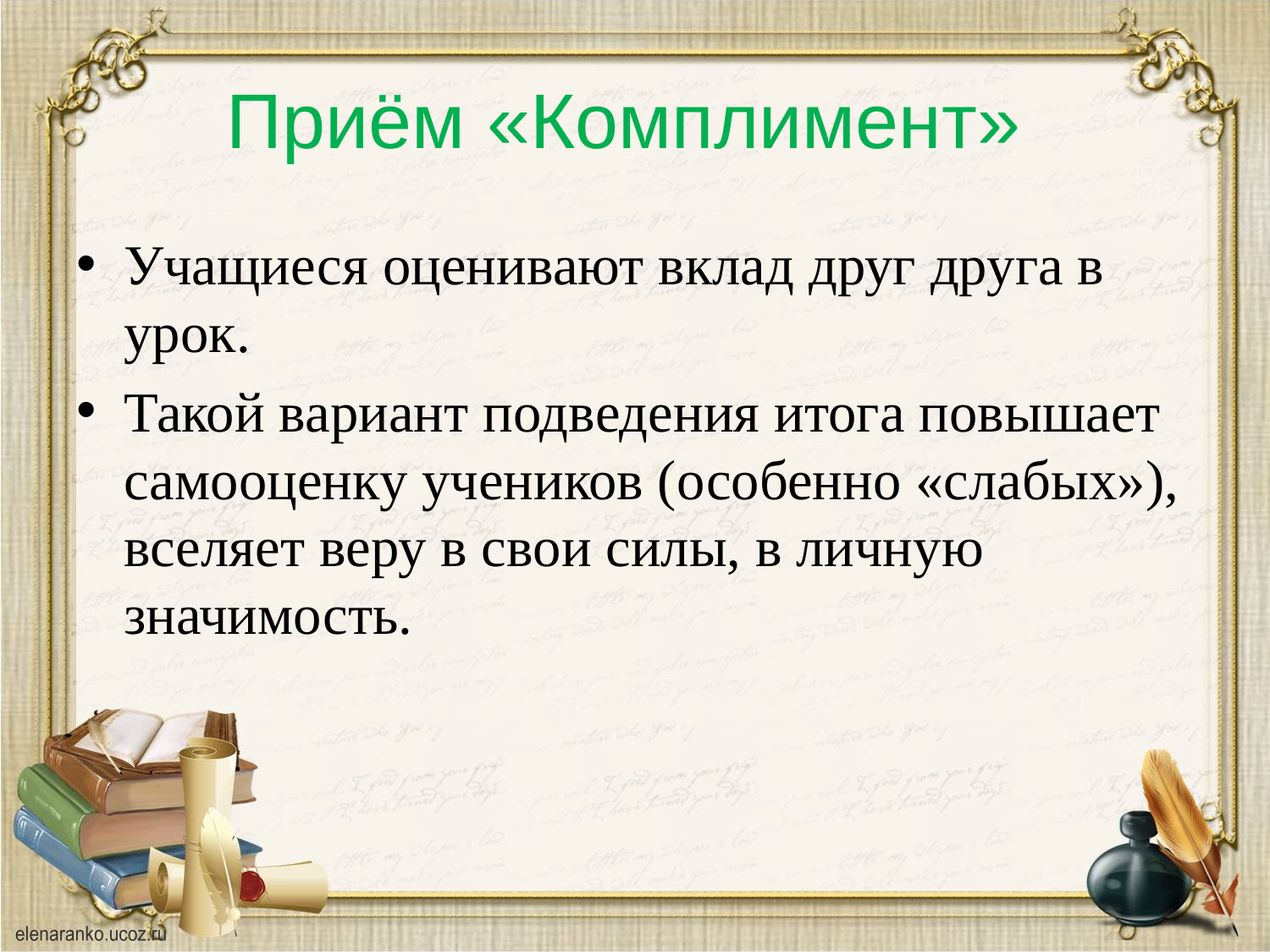

# Приём «Комплимент»
Учащиеся оценивают вклад друг друга в урок.
Такой вариант подведения итога повышает самооценку учеников (особенно «слабых»), вселяет веру в свои силы, в личную значимость.